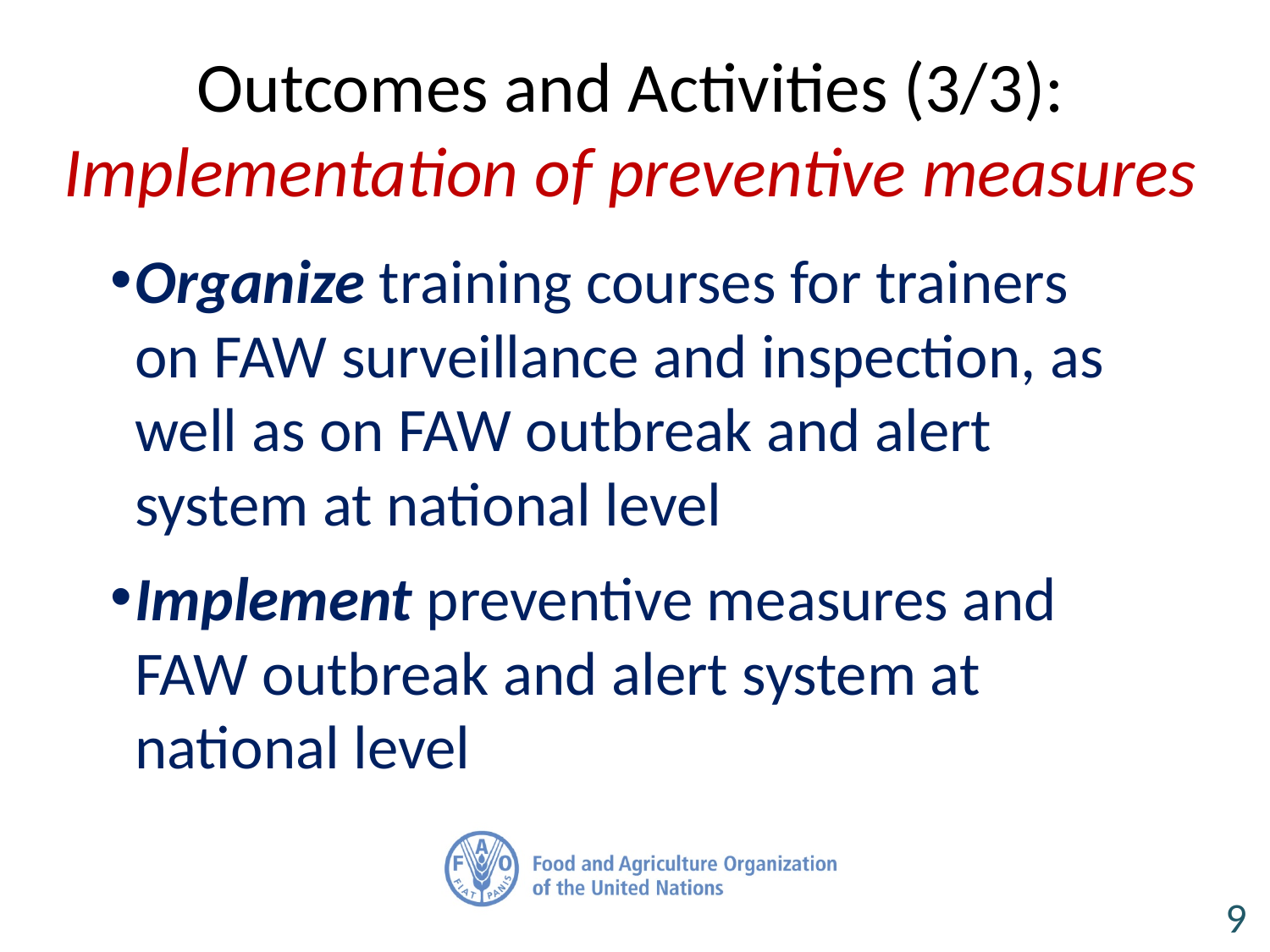

Outcomes and Activities (3/3):
Implementation of preventive measures
Organize training courses for trainers on FAW surveillance and inspection, as well as on FAW outbreak and alert system at national level
Implement preventive measures and FAW outbreak and alert system at national level
9